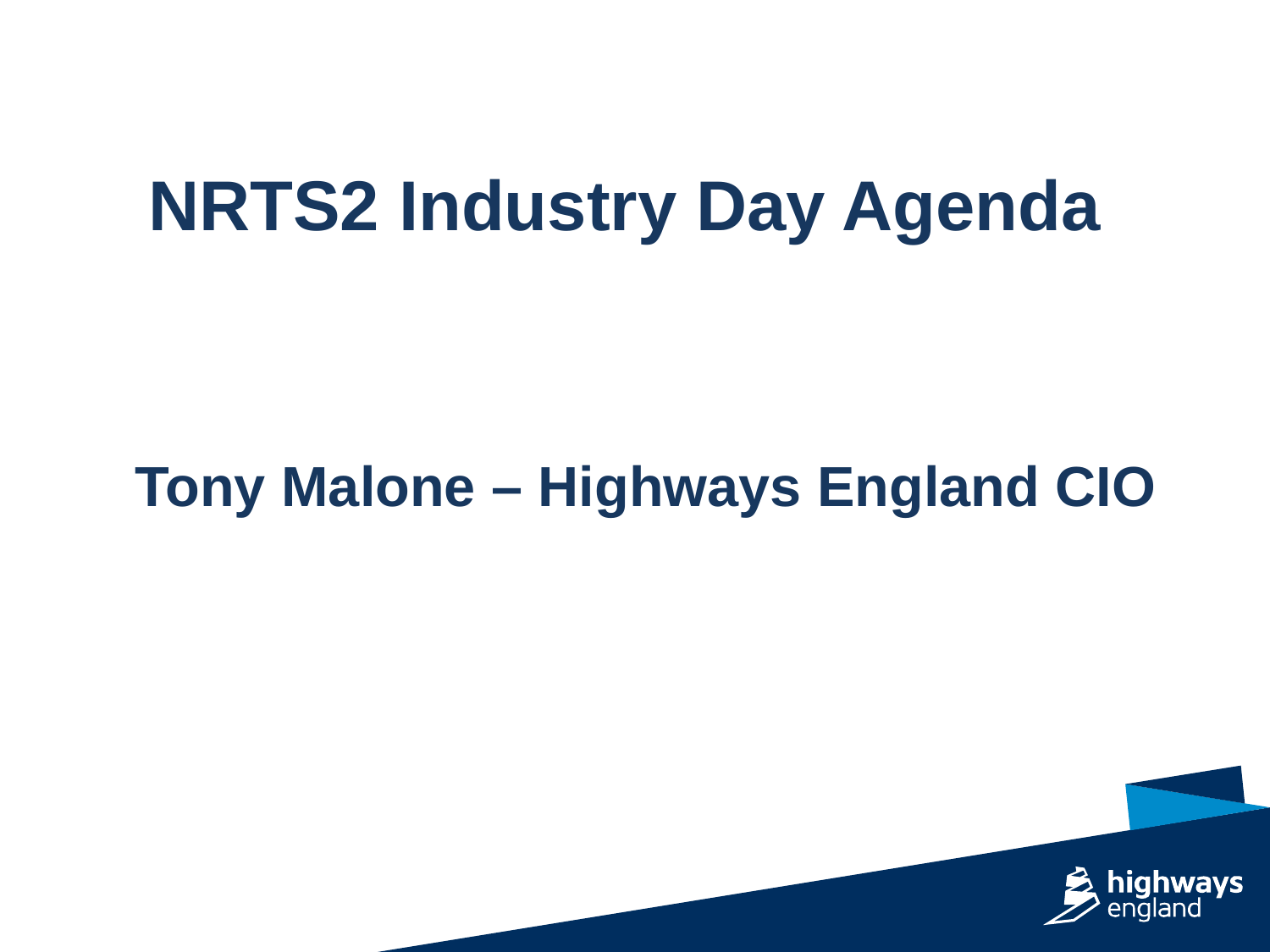

NRTS2 Industry Day Agenda
Tony Malone – Highways England CIO